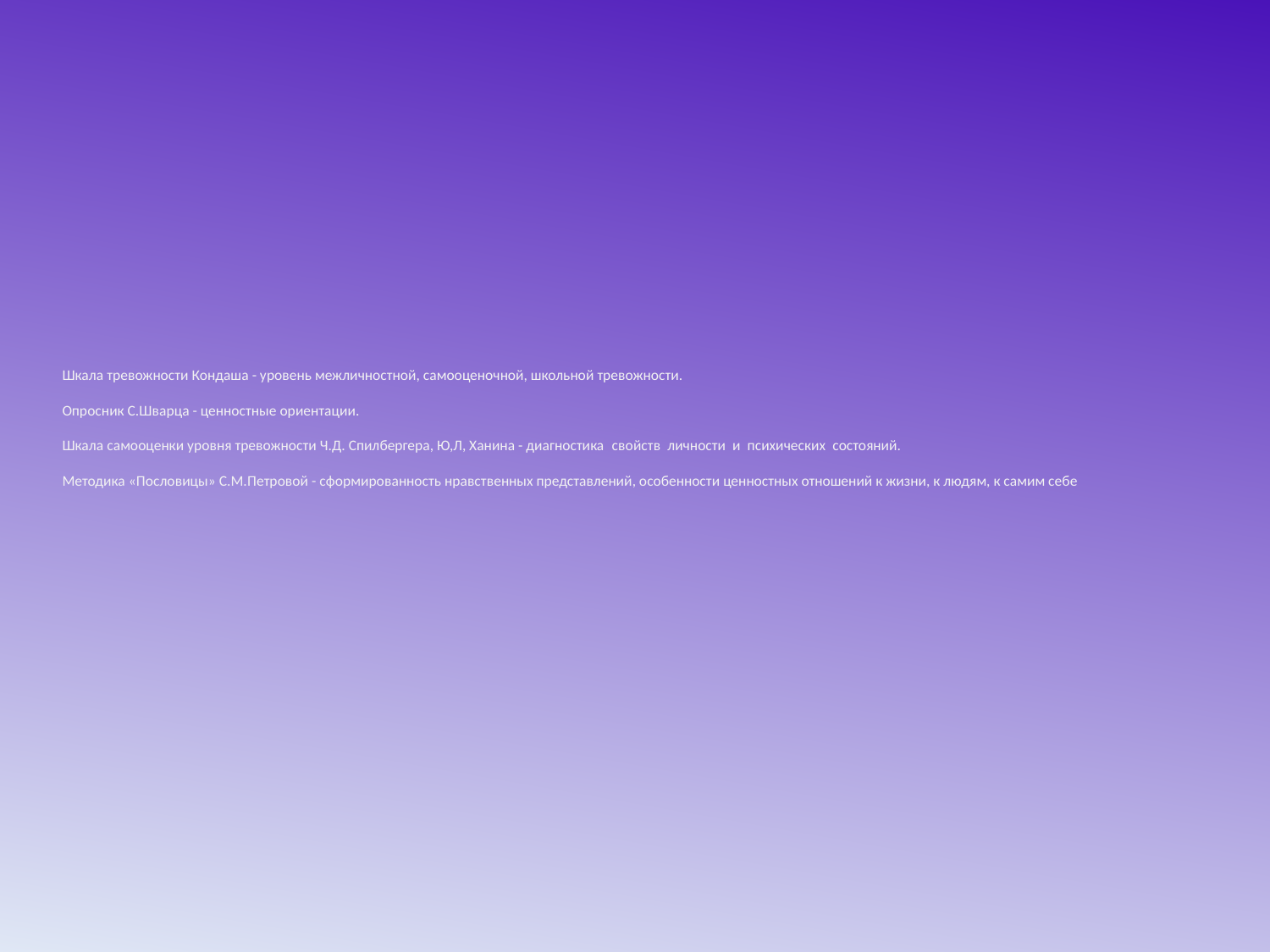

# Шкала тревожности Кондаша - уровень межличностной, самооценочной, школьной тревожности. Опросник С.Шварца - ценностные ориентации. Шкала самооценки уровня тревожности Ч.Д. Спилбергера, Ю,Л, Ханина - диагностика  свойств  личности  и  психических  состояний. Методика «Пословицы» С.М.Петровой - сформированность нравственных представлений, особенности ценностных отношений к жизни, к людям, к самим себе